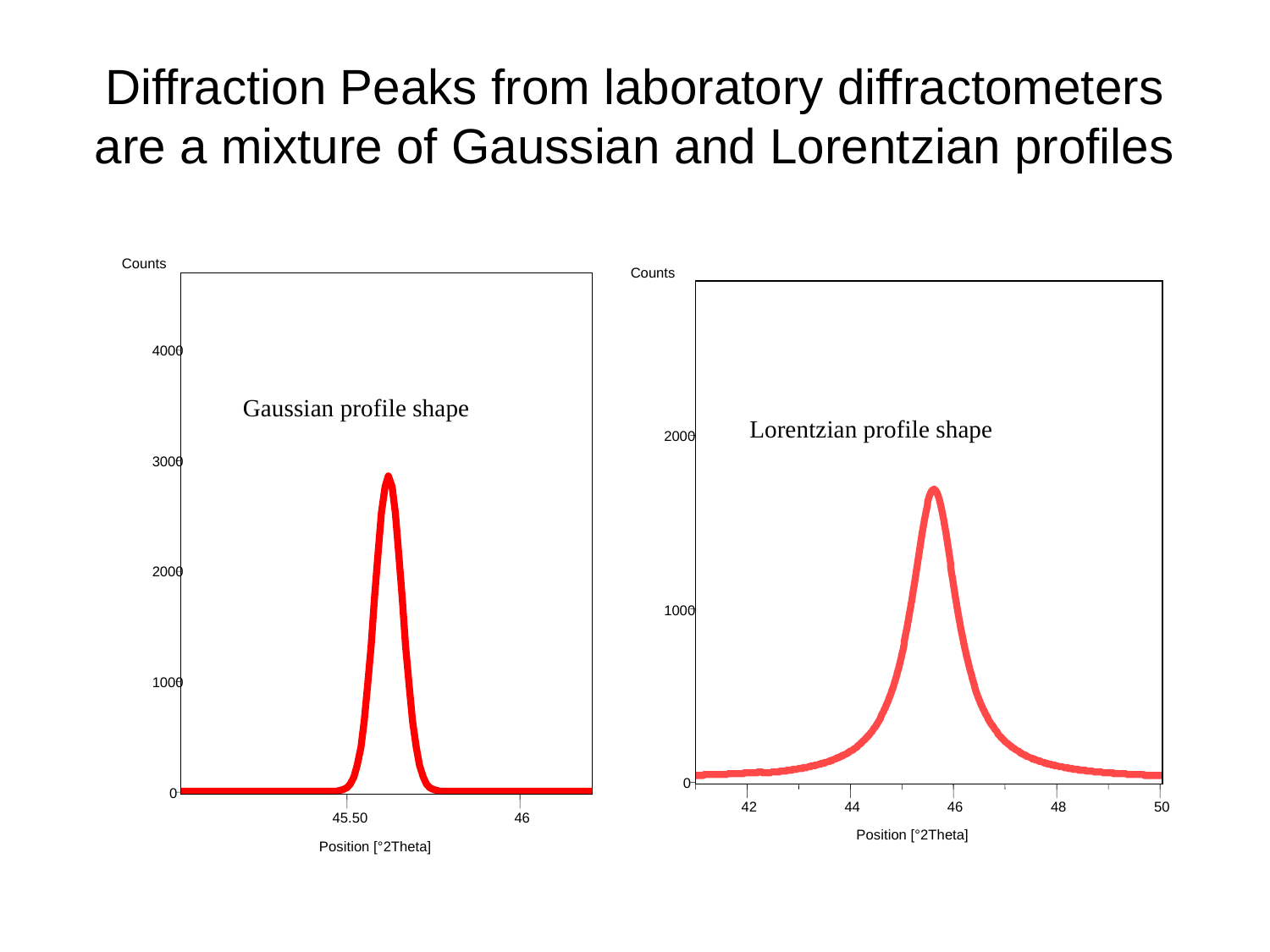

Diffraction Peaks from laboratory diffractometers are a mixture of Gaussian and Lorentzian profiles

Counts

4000

Gaussian profile shape
3000

2000

1000

0

45.50
46
Position [°2Theta]

Counts

Lorentzian profile shape
2000

1000

0

42
44
46
48
50
Position [°2Theta]
48